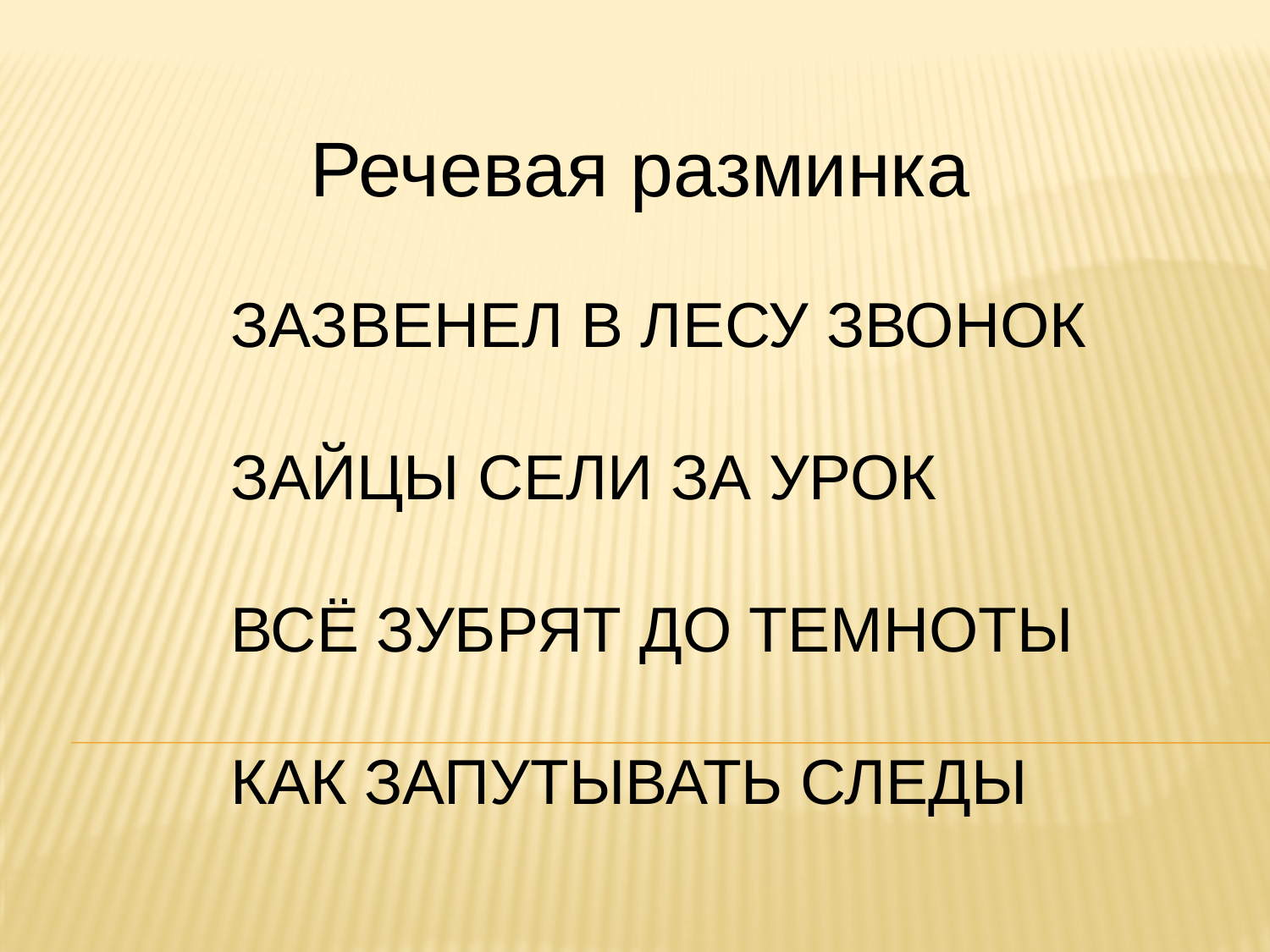

Речевая разминка
# Зазвенел в лесу звонок зайцы сели за урок всё зубрят до темноты как запутывать следы